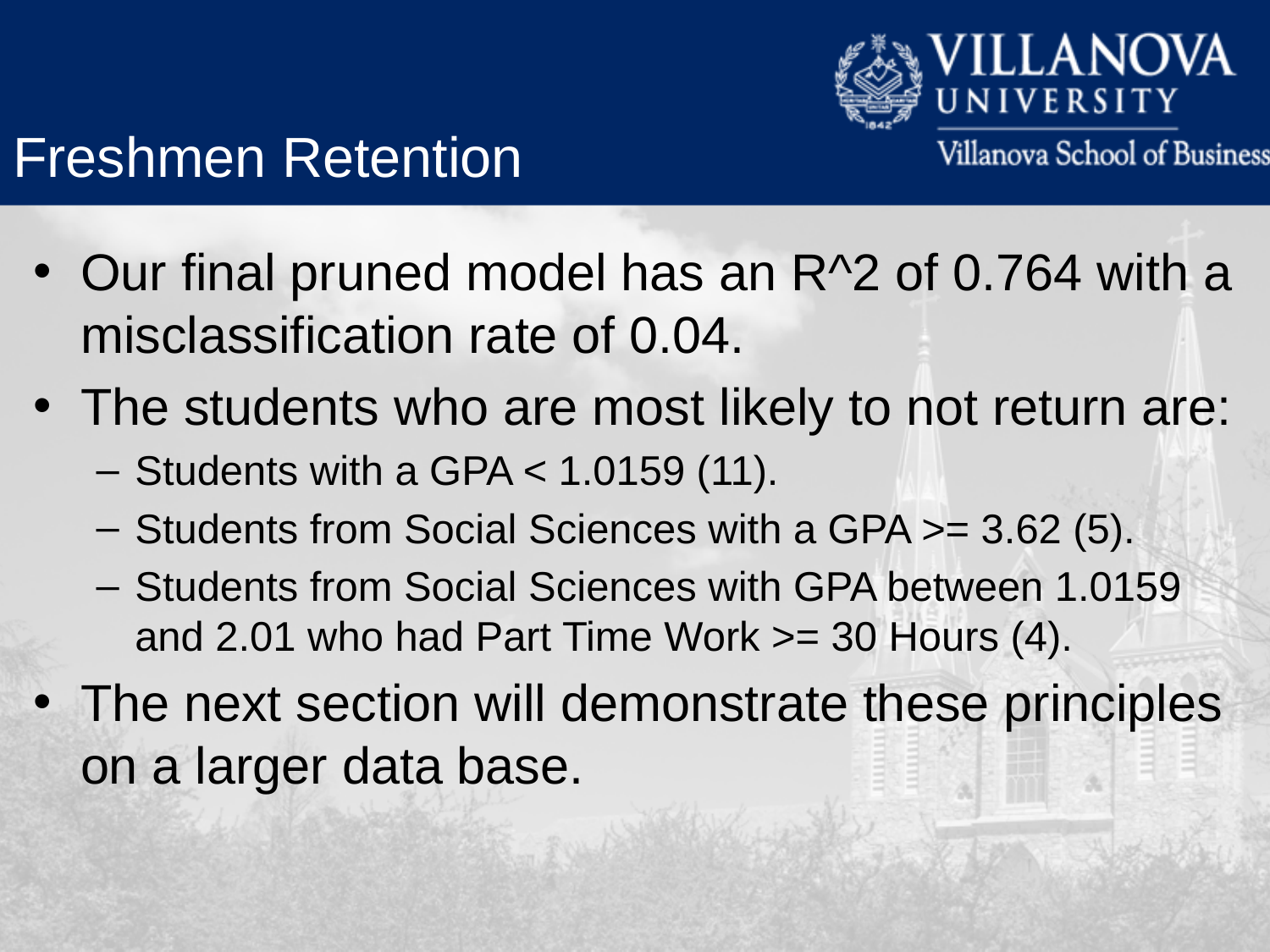

Freshmen Retention
Our final pruned model has an R^2 of 0.764 with a misclassification rate of 0.04.
The students who are most likely to not return are:
Students with a GPA < 1.0159 (11).
Students from Social Sciences with a GPA >= 3.62 (5).
Students from Social Sciences with GPA between 1.0159 and 2.01 who had Part Time Work >= 30 Hours (4).
The next section will demonstrate these principles on a larger data base.